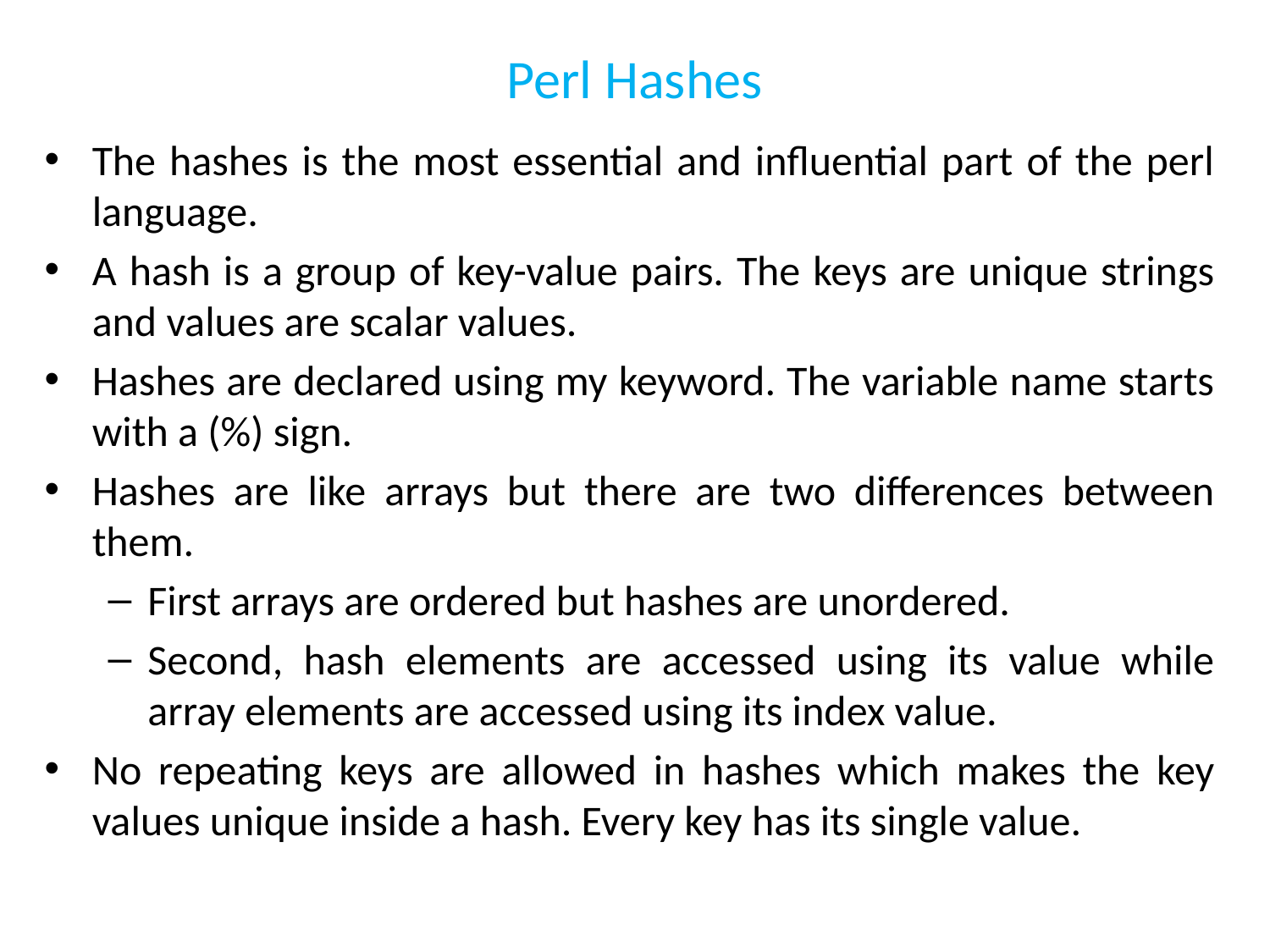

# Perl Hashes
The hashes is the most essential and influential part of the perl language.
A hash is a group of key-value pairs. The keys are unique strings and values are scalar values.
Hashes are declared using my keyword. The variable name starts with a (%) sign.
Hashes are like arrays but there are two differences between them.
First arrays are ordered but hashes are unordered.
Second, hash elements are accessed using its value while array elements are accessed using its index value.
No repeating keys are allowed in hashes which makes the key values unique inside a hash. Every key has its single value.